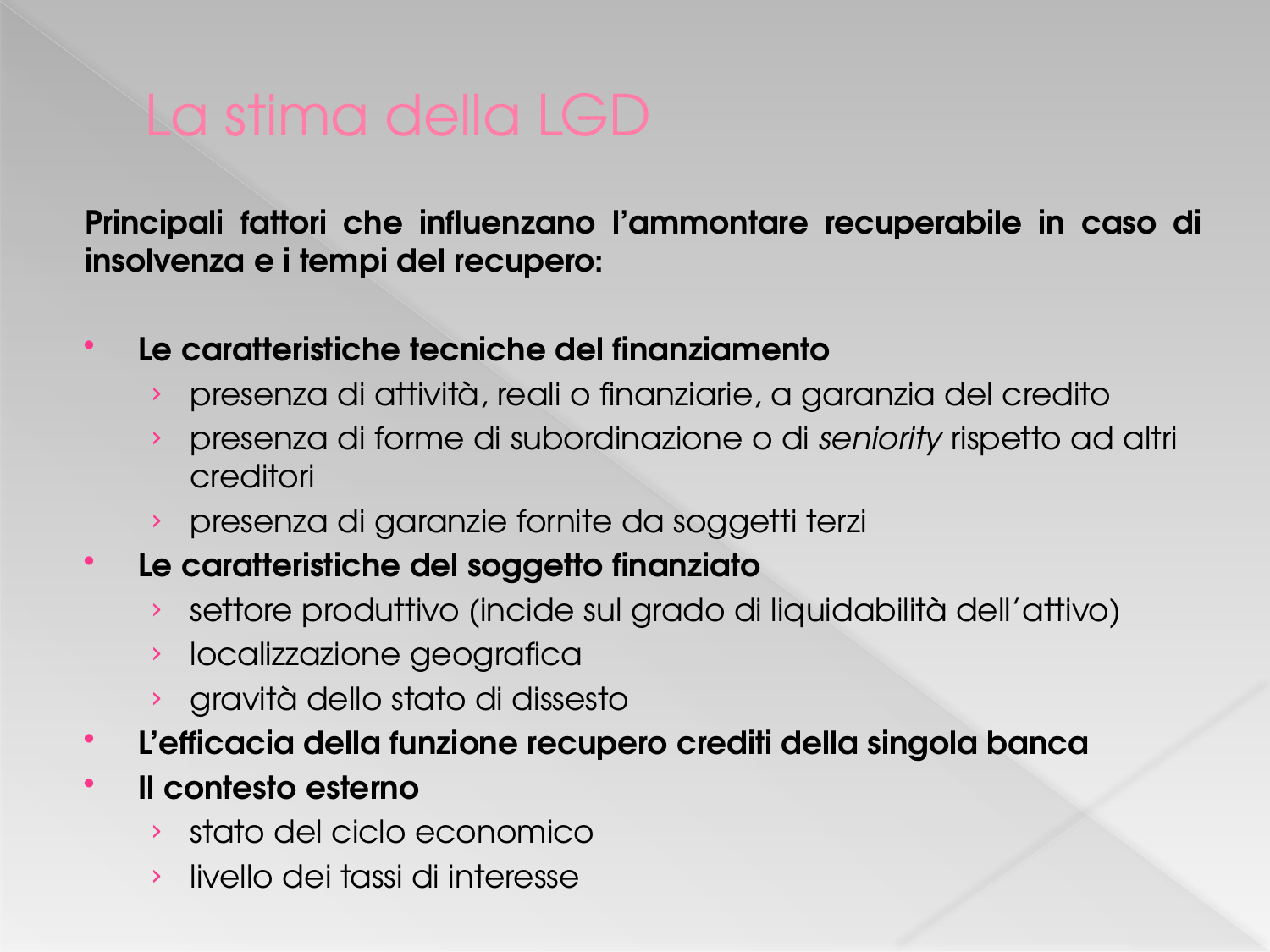

# La stima della LGD
Principali fattori che influenzano l’ammontare recuperabile in caso di insolvenza e i tempi del recupero:

Le caratteristiche tecniche del finanziamento
presenza di attività, reali o finanziarie, a garanzia del credito
presenza di forme di subordinazione o di seniority rispetto ad altri creditori
presenza di garanzie fornite da soggetti terzi
Le caratteristiche del soggetto finanziato
settore produttivo (incide sul grado di liquidabilità dell’attivo)
localizzazione geografica
gravità dello stato di dissesto
L’efficacia della funzione recupero crediti della singola banca
Il contesto esterno
stato del ciclo economico
livello dei tassi di interesse